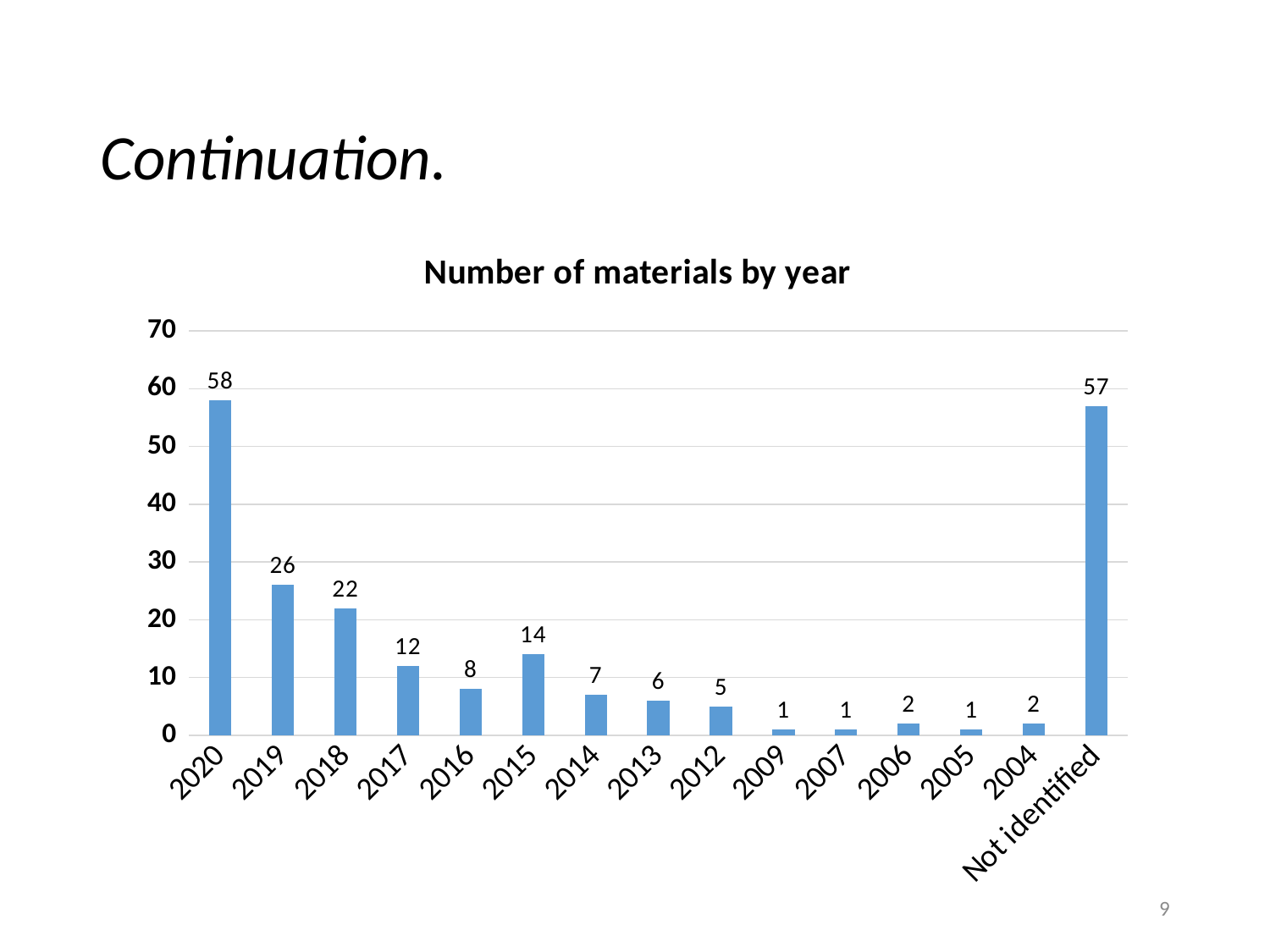

Continuation.

### Chart: Number of materials by year

| Category |  |
|---|---|
| 2020 | 58.0 |
| 2019 | 26.0 |
| 2018 | 22.0 |
| 2017 | 12.0 |
| 2016 | 8.0 |
| 2015 | 14.0 |
| 2014 | 7.0 |
| 2013 | 6.0 |
| 2012 | 5.0 |
| 2009 | 1.0 |
| 2007 | 1.0 |
| 2006 | 2.0 |
| 2005 | 1.0 |
| 2004 | 2.0 |
| Not identified | 57.0 |
9